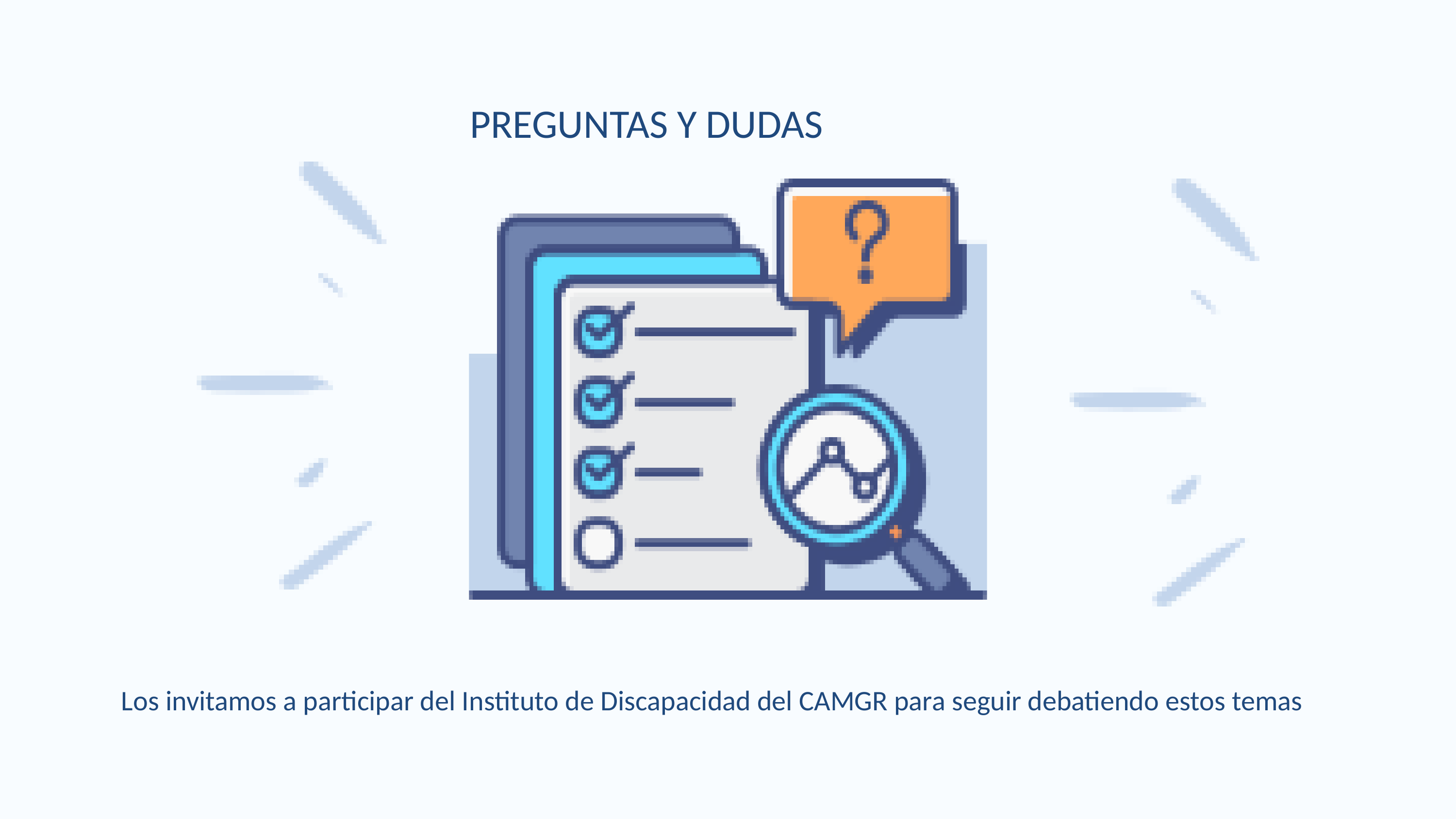

PREGUNTAS Y DUDAS

Los invitamos a participar del Instituto de Discapacidad del CAMGR para seguir debatiendo estos temas